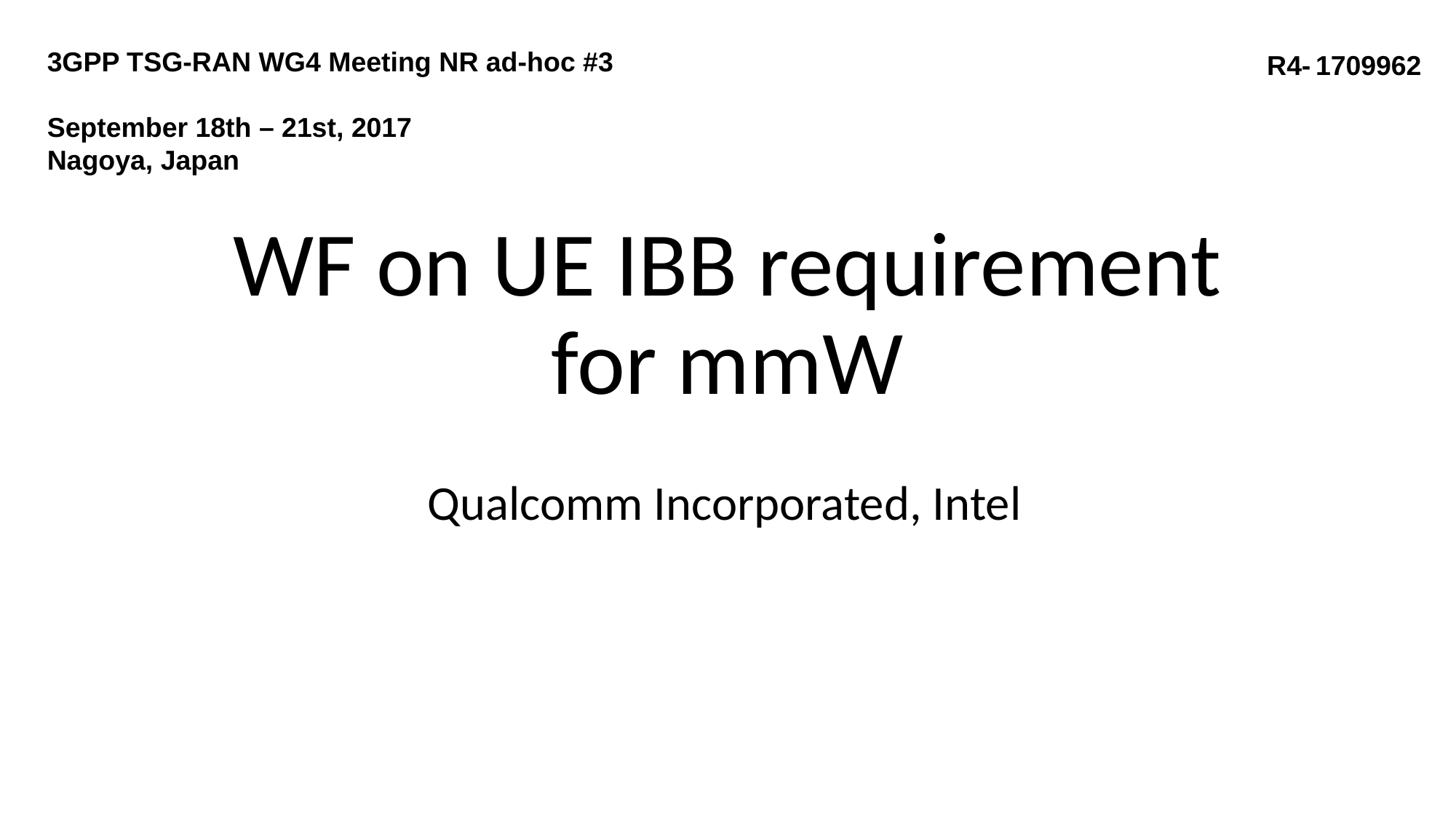

3GPP TSG-RAN WG4 Meeting NR ad-hoc #3
September 18th – 21st, 2017
Nagoya, Japan
R4- 1709962
# WF on UE IBB requirement for mmW
Qualcomm Incorporated, Intel